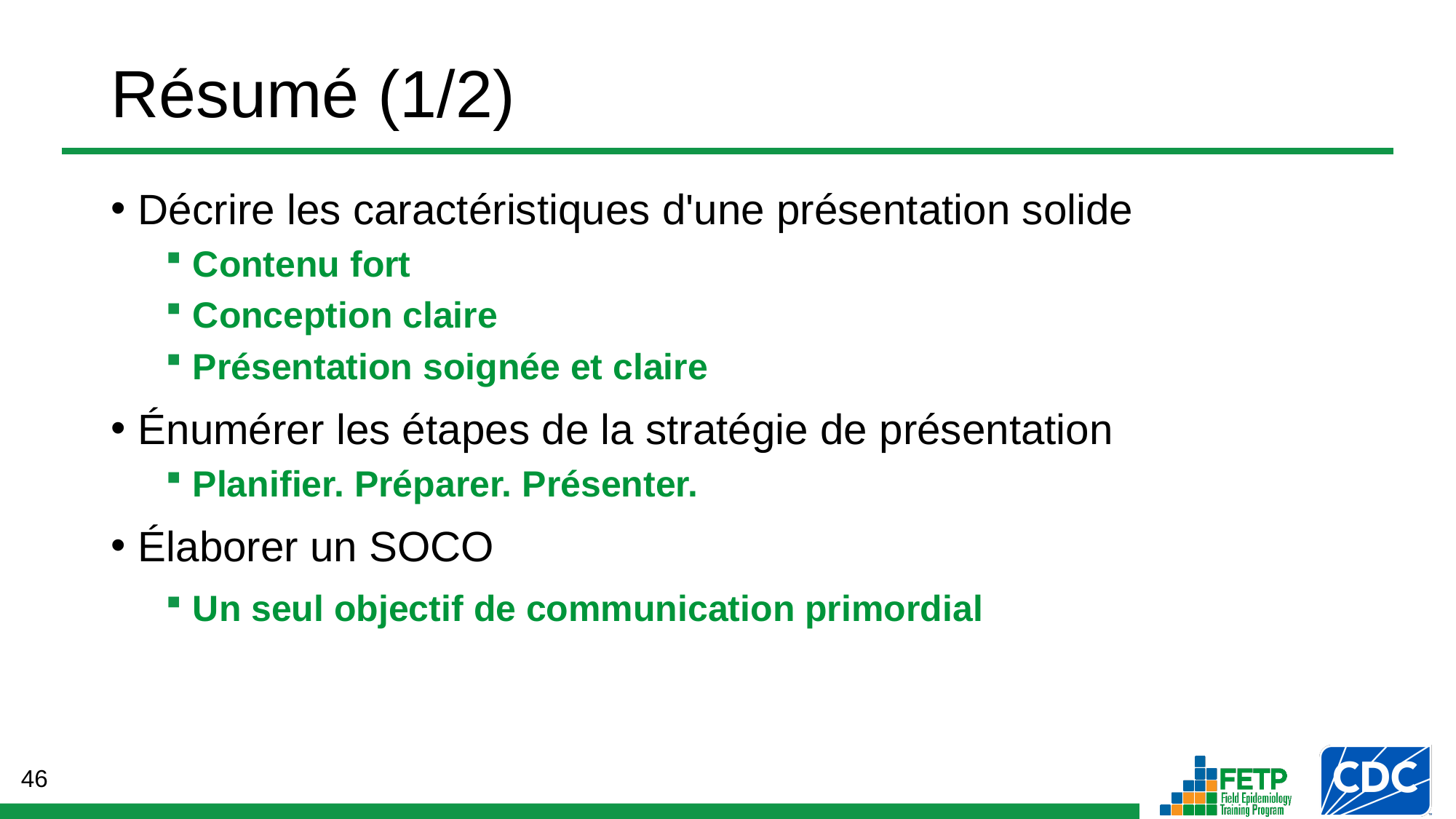

# Résumé (1/2)
Décrire les caractéristiques d'une présentation solide
Contenu fort
Conception claire
Présentation soignée et claire
Énumérer les étapes de la stratégie de présentation
Planifier. Préparer. Présenter.
Élaborer un SOCO
Un seul objectif de communication primordial